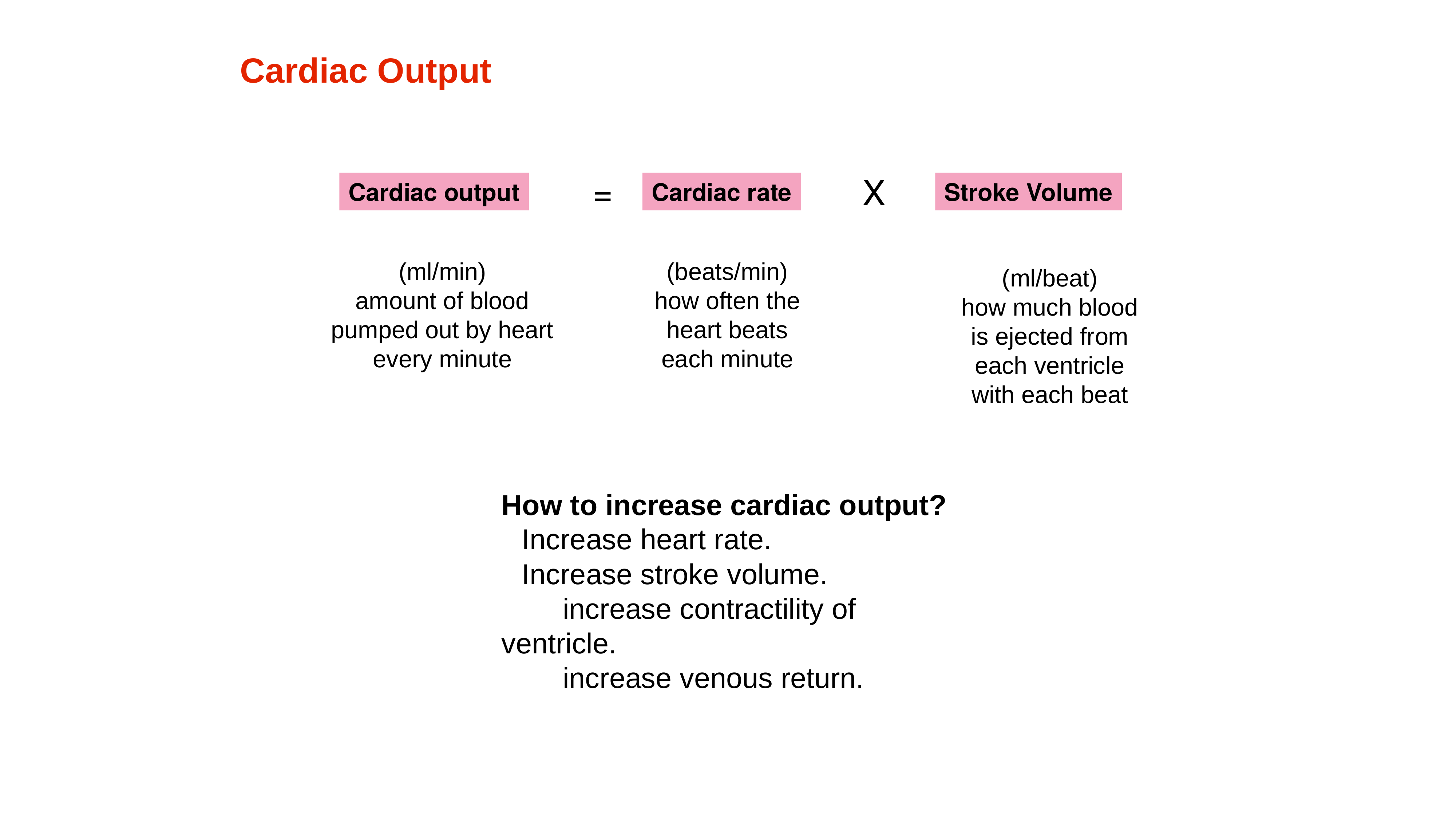

Cardiac Output
=
X
Cardiac output
Cardiac rate
Stroke Volume
(ml/min)
amount of blood
pumped out by heart
every minute
(beats/min)
how often the
heart beats
each minute
(ml/beat)
how much blood
is ejected from
each ventricle
with each beat
How to increase cardiac output?
Increase heart rate.
Increase stroke volume.
increase contractility of ventricle.
increase venous return.